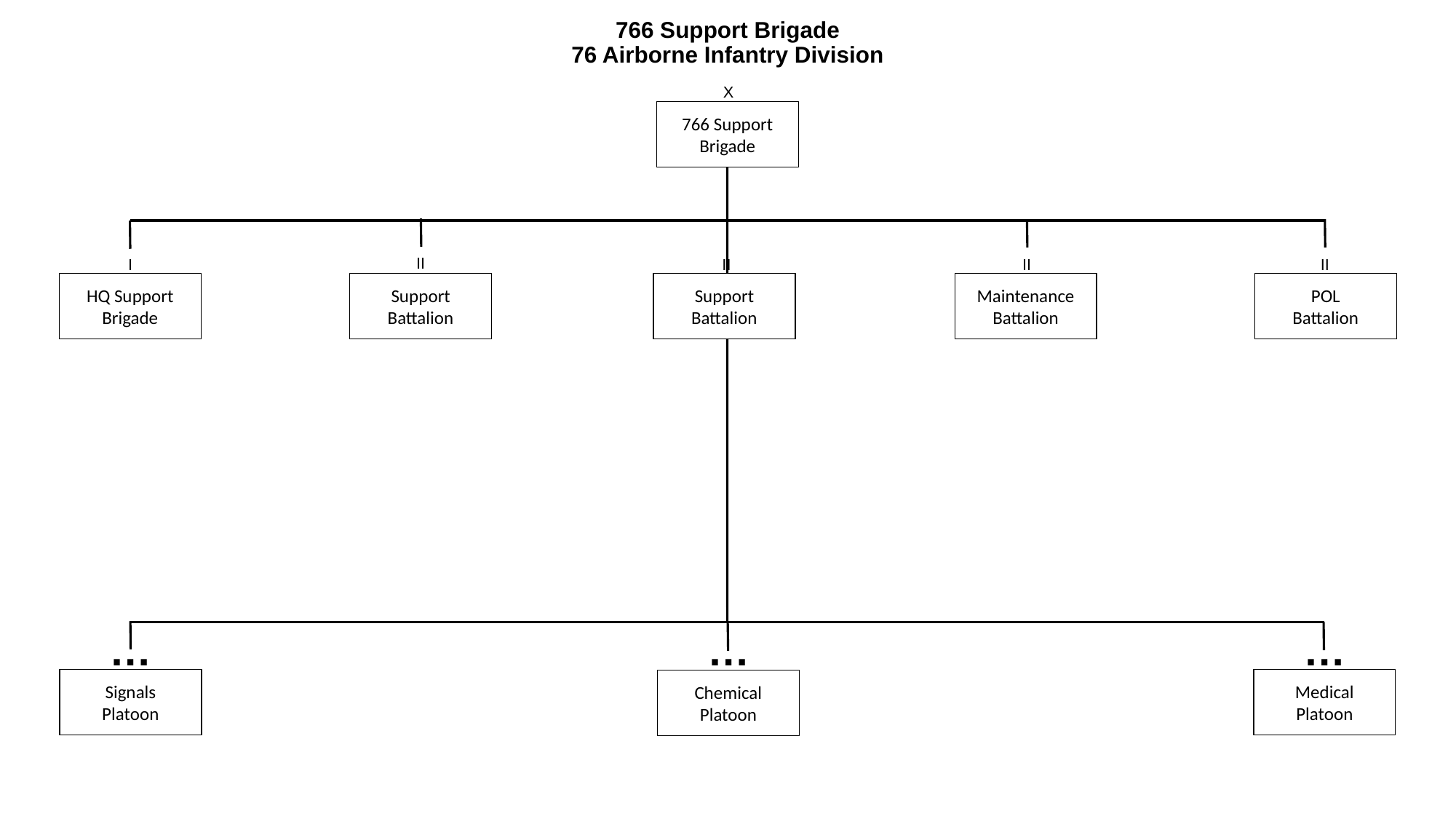

# 766 Support Brigade 76 Airborne Infantry Division
X
766 Support
Brigade
II
I
II
II
II
HQ Support
Brigade
Support
Battalion
Support
Battalion
Maintenance
Battalion
POL
Battalion
…
…
…
Signals
Platoon
Medical
Platoon
Chemical
Platoon